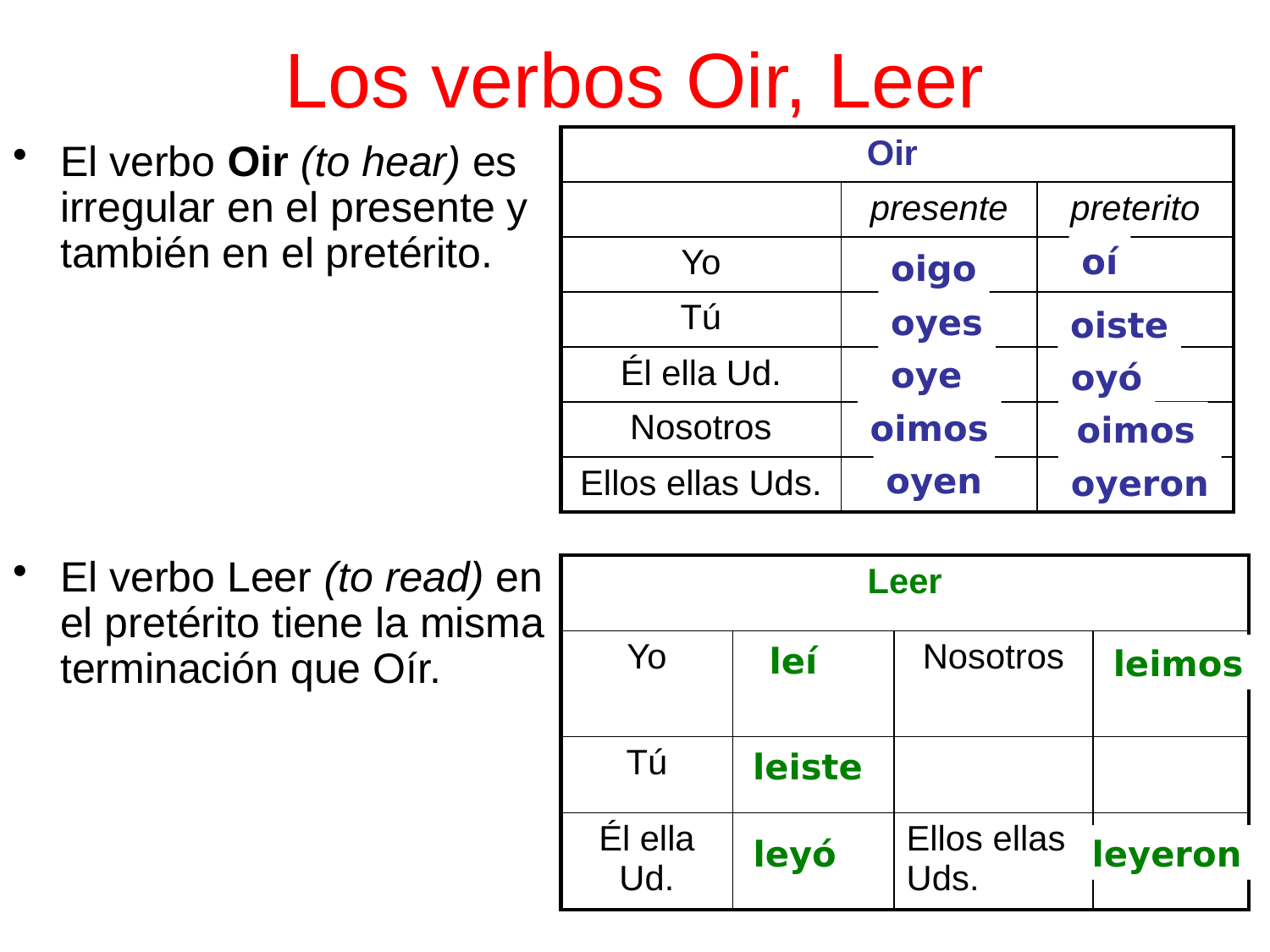

# Los verbos Oir, Leer
| Oir |  |  |
| --- | --- | --- |
|  | presente | preterito |
| Yo |  |  |
| Tú |  |  |
| Él ella Ud. |  |  |
| Nosotros |  |  |
| Ellos ellas Uds. |  |  |
El verbo Oir (to hear) es irregular en el presente y también en el pretérito.

El verbo Leer (to read) en el pretérito tiene la misma terminación que Oír.

oí
oigo
oyes
oiste
oye
oyó
oimos
oimos
oyen
oyeron
| Leer |  |  |  |
| --- | --- | --- | --- |
| Yo |  | Nosotros |  |
| Tú |  |  |  |
| Él ella Ud. |  | Ellos ellas Uds. |  |
leí
leimos
leiste
leyó
leyeron